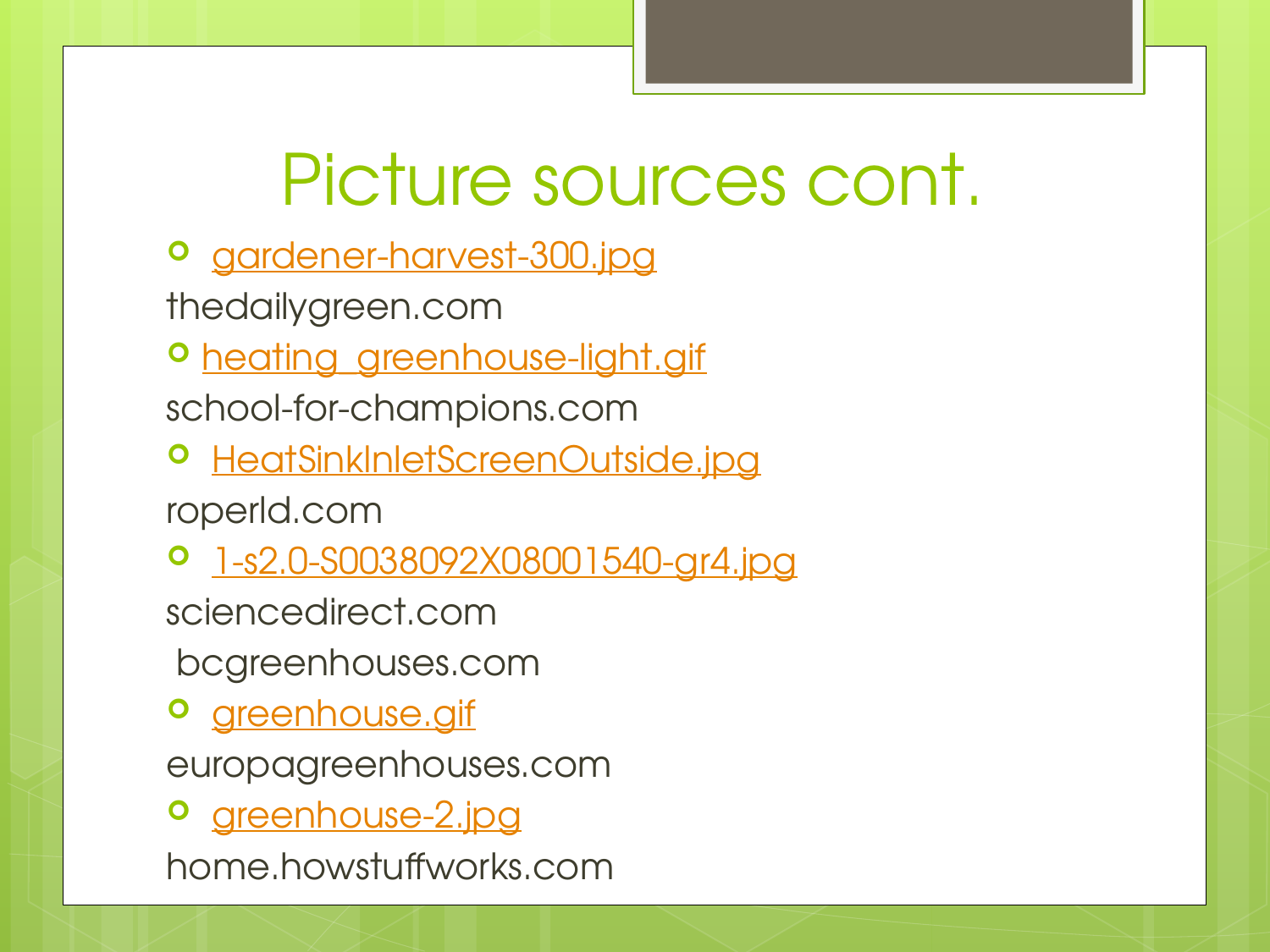

# Picture sources cont.
 gardener‑harvest‑300.jpg
thedailygreen.com
heating_greenhouse‑light.gif
school-for-champions.com
 HeatSinkInletScreenOutside.jpg
roperld.com
 1‑s2.0‑S0038092X08001540‑gr4.jpg
sciencedirect.com
 bcgreenhouses.com
 greenhouse.gif
europagreenhouses.com
 greenhouse‑2.jpg
home.howstuffworks.com